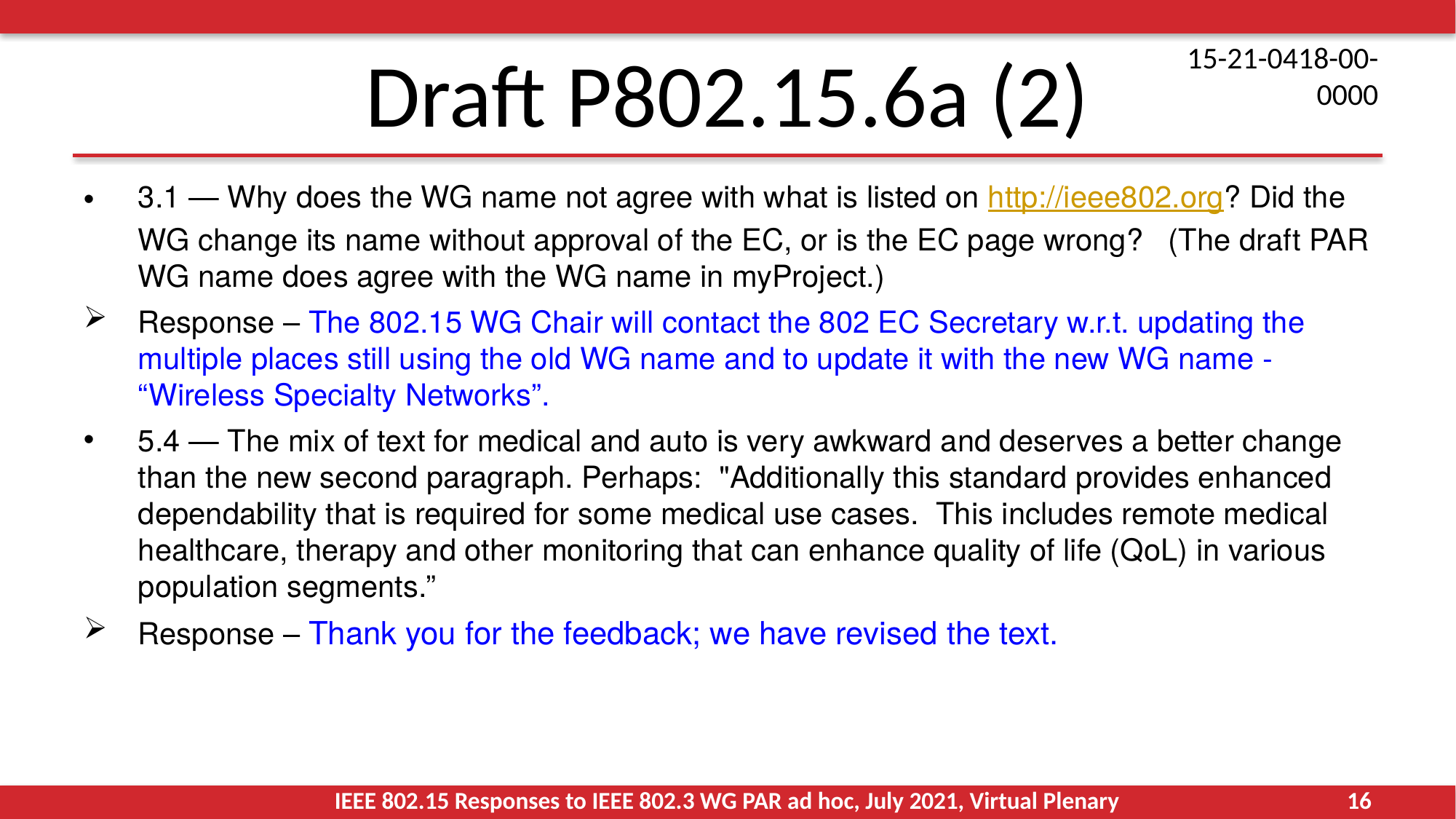

# Draft P802.15.6a (2)
3.1 — Why does the WG name not agree with what is listed on http://ieee802.org? Did the WG change its name without approval of the EC, or is the EC page wrong?   (The draft PAR WG name does agree with the WG name in myProject.)
Response – The 802.15 WG Chair will contact the 802 EC Secretary w.r.t. updating the multiple places still using the old WG name and to update it with the new WG name - “Wireless Specialty Networks”.
5.4 — The mix of text for medical and auto is very awkward and deserves a better change than the new second paragraph. Perhaps:  "Additionally this standard provides enhanced dependability that is required for some medical use cases.  This includes remote medical healthcare, therapy and other monitoring that can enhance quality of life (QoL) in various population segments.”
Response – Thank you for the feedback; we have revised the text.

IEEE 802.15 Responses to IEEE 802.3 WG PAR ad hoc, July 2021, Virtual Plenary
16